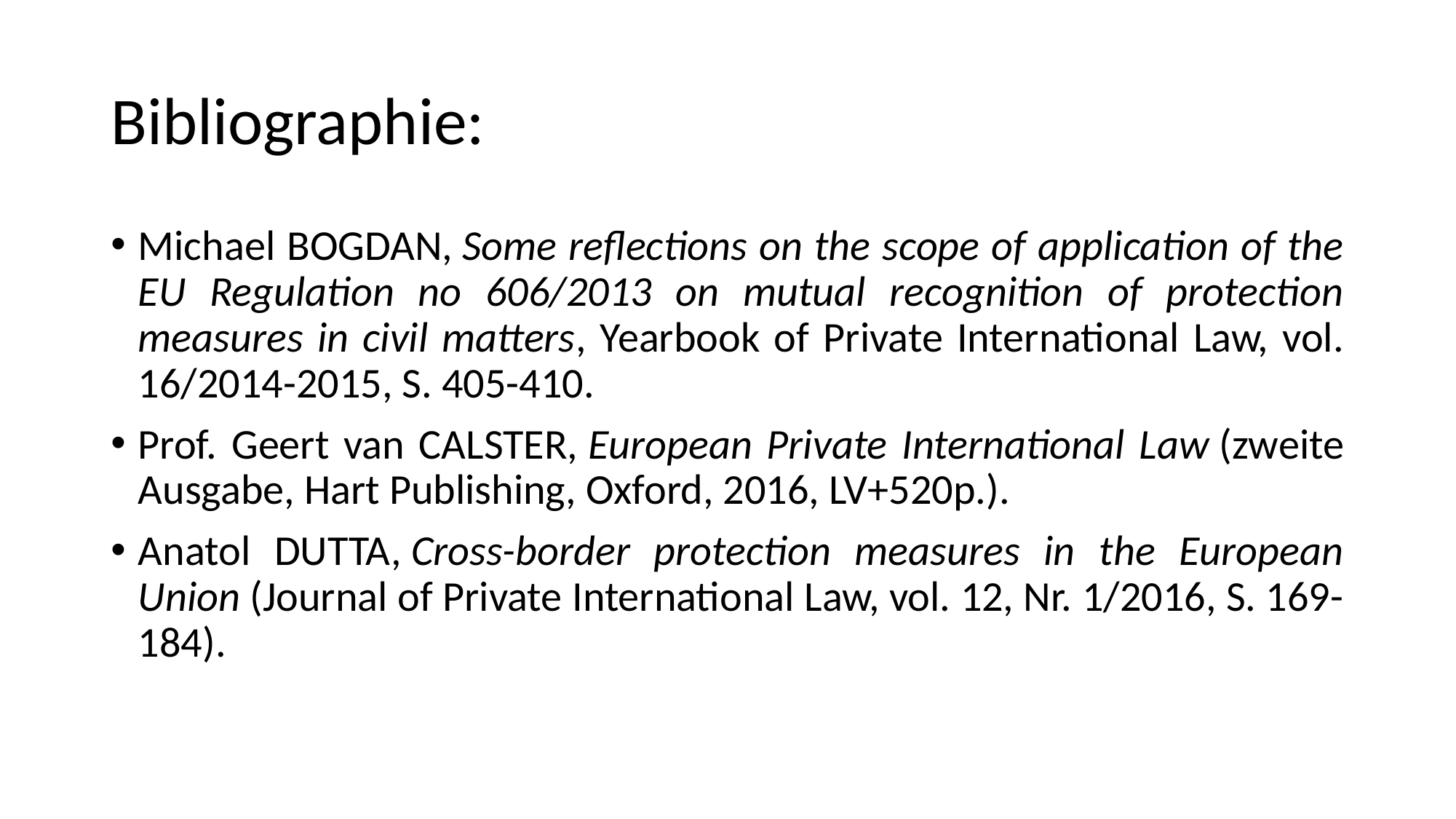

# Bibliographie:
Michael BOGDAN, Some reflections on the scope of application of the EU Regulation no 606/2013 on mutual recognition of protection measures in civil matters, Yearbook of Private International Law, vol. 16/2014-2015, S. 405-410.
Prof. Geert van CALSTER, European Private International Law (zweite Ausgabe, Hart Publishing, Oxford, 2016, LV+520p.).​
Anatol DUTTA, Cross-border protection measures in the European Union (Journal of Private International Law, vol. 12, Nr. 1/2016, S. 169-184).